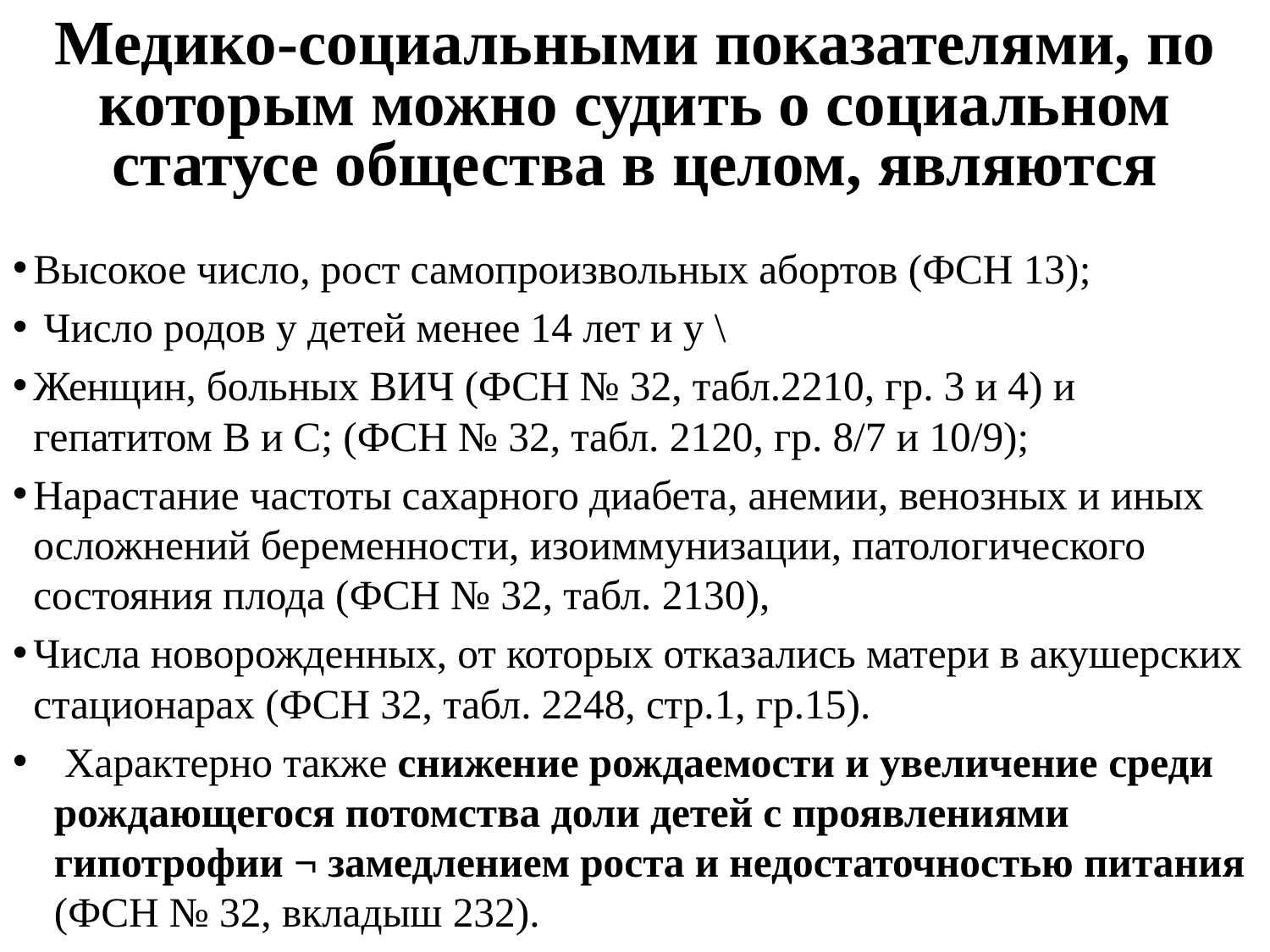

# Медико-социальными показателями, по которым можно судить о социальном статусе общества в целом, являются
Высокое число, рост самопроизвольных абортов (ФСН 13);
 Число родов у детей менее 14 лет и у \
Женщин, больных ВИЧ (ФСН № 32, табл.2210, гр. 3 и 4) и гепатитом В и С; (ФСН № 32, табл. 2120, гр. 8/7 и 10/9);
Нарастание частоты сахарного диабета, анемии, венозных и иных осложнений беременности, изоиммунизации, патологического состояния плода (ФСН № 32, табл. 2130),
Числа новорожденных, от которых отказались матери в акушерских стационарах (ФСН 32, табл. 2248, стр.1, гр.15).
 Характерно также снижение рождаемости и увеличение среди рождающегося потомства доли детей с проявлениями гипотрофии ¬ замедлением роста и недостаточностью питания  (ФСН № 32, вкладыш 232).